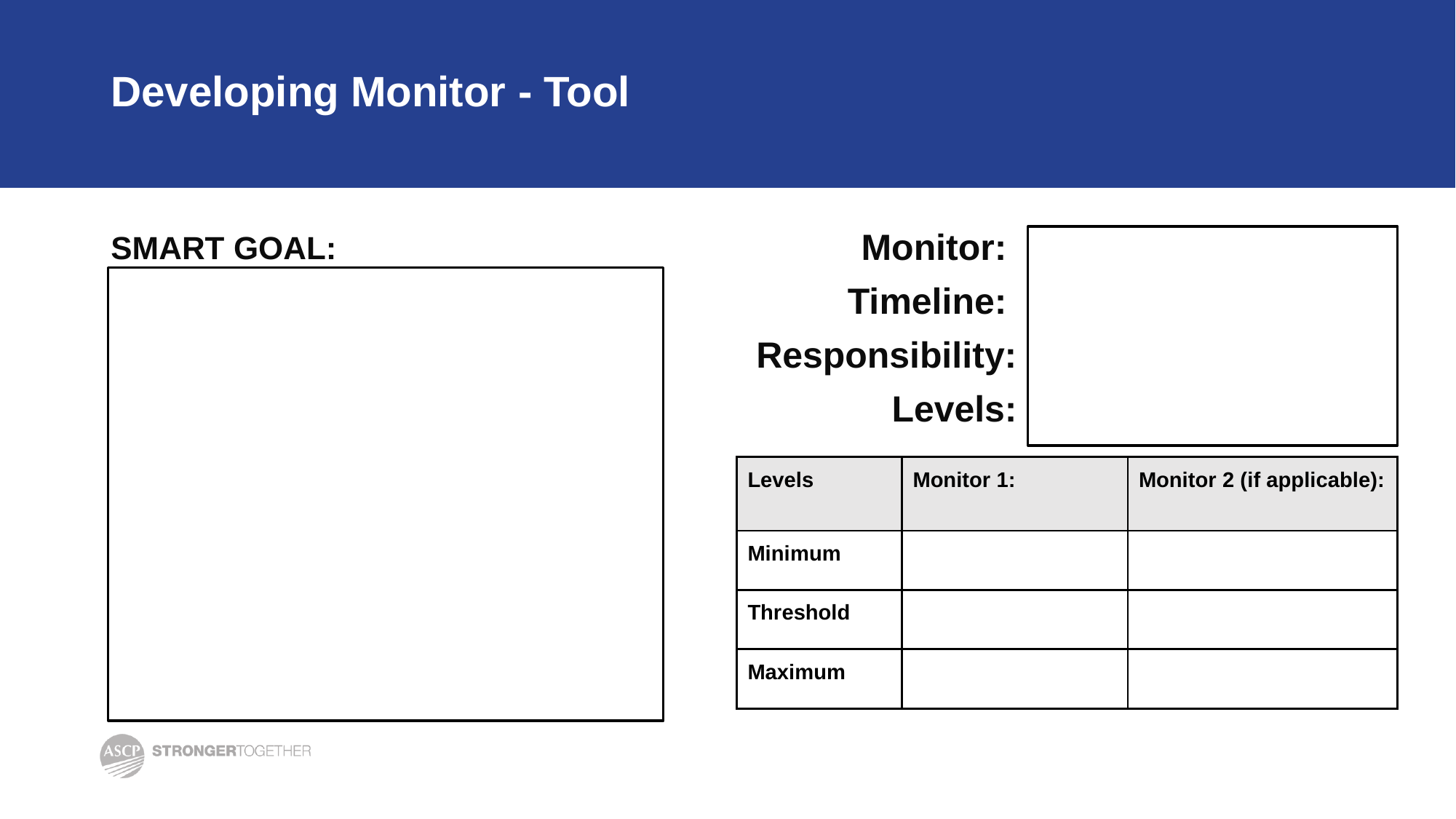

# Developing Monitor - Tool
SMART GOAL:
Monitor:
Timeline:
Responsibility:
Levels:

| Levels | Monitor 1: | Monitor 2 (if applicable): |
| --- | --- | --- |
| Minimum |  |  |
| Threshold |  |  |
| Maximum |  |  |